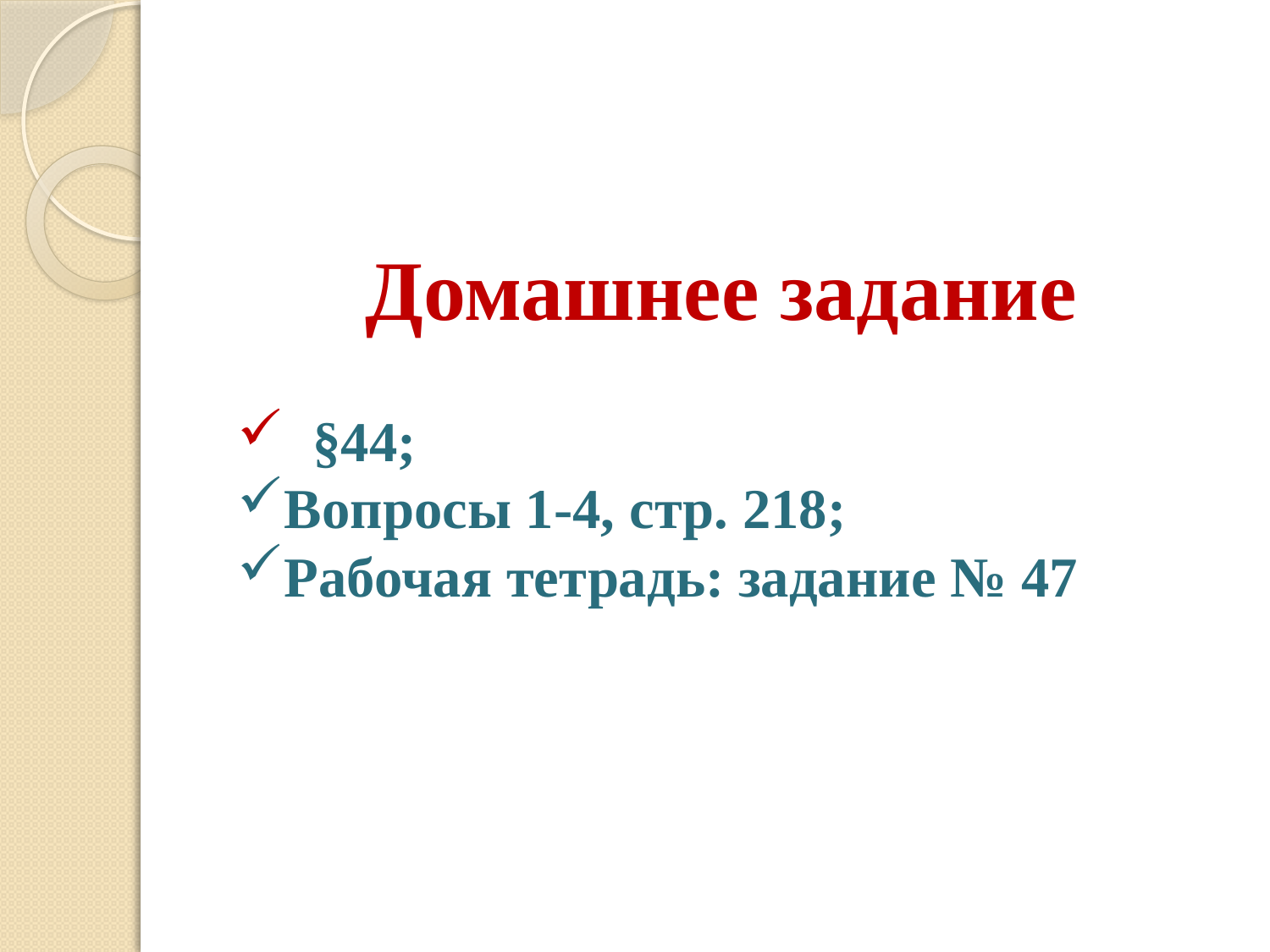

#

Домашнее задание

  §44;
Вопросы 1-4, стр. 218;
Рабочая тетрадь: задание № 47